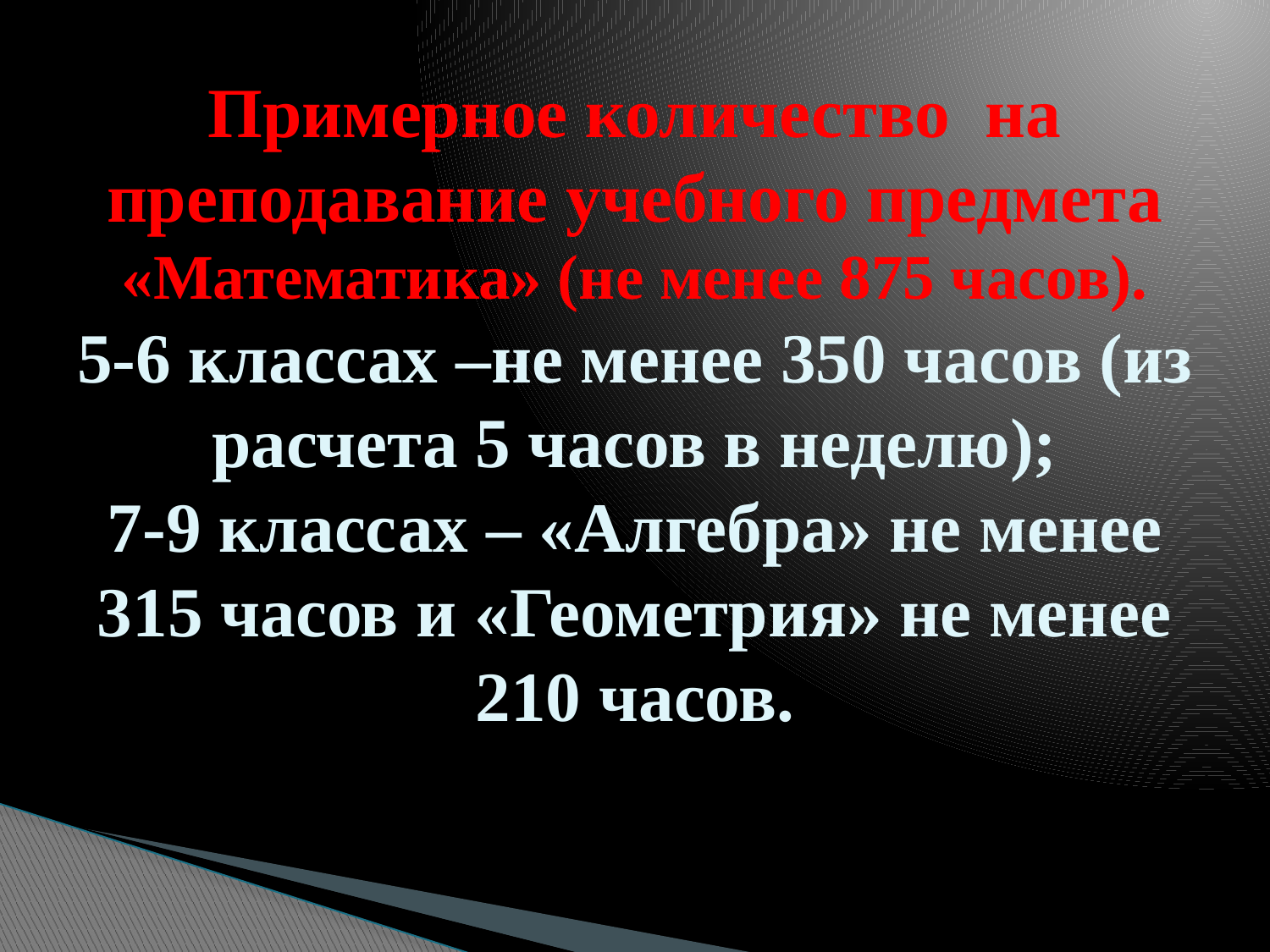

# Примерное количество  на преподавание учебного предмета «Математика» (не менее 875 часов). 5-6 классах –не менее 350 часов (из расчета 5 часов в неделю); 7-9 классах – «Алгебра» не менее 315 часов и «Геометрия» не менее 210 часов.